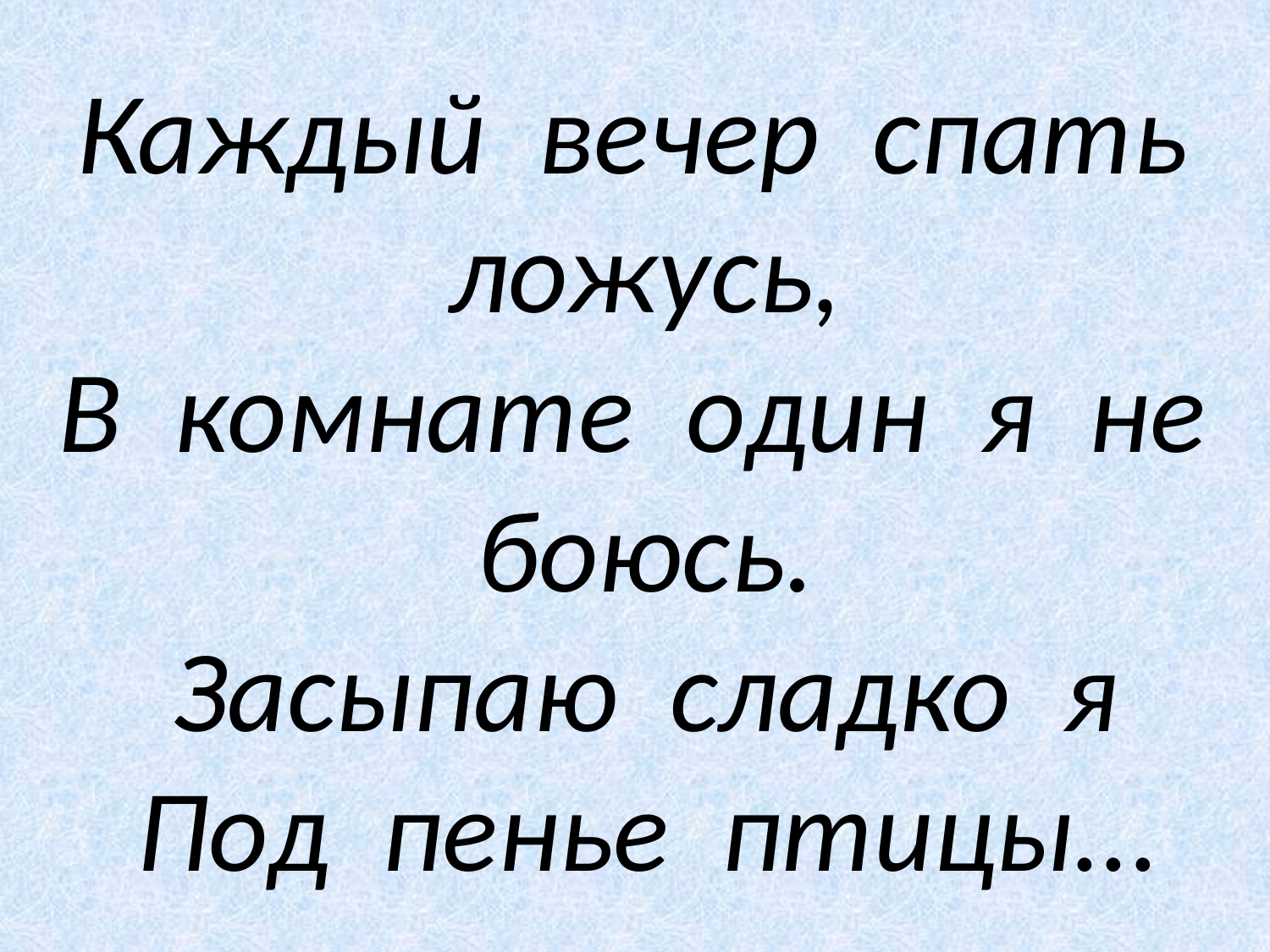

# Каждый  вечер  спать  ложусь, В  комнате  один  я  не  боюсь. Засыпаю  сладко  я Под  пенье  птицы…